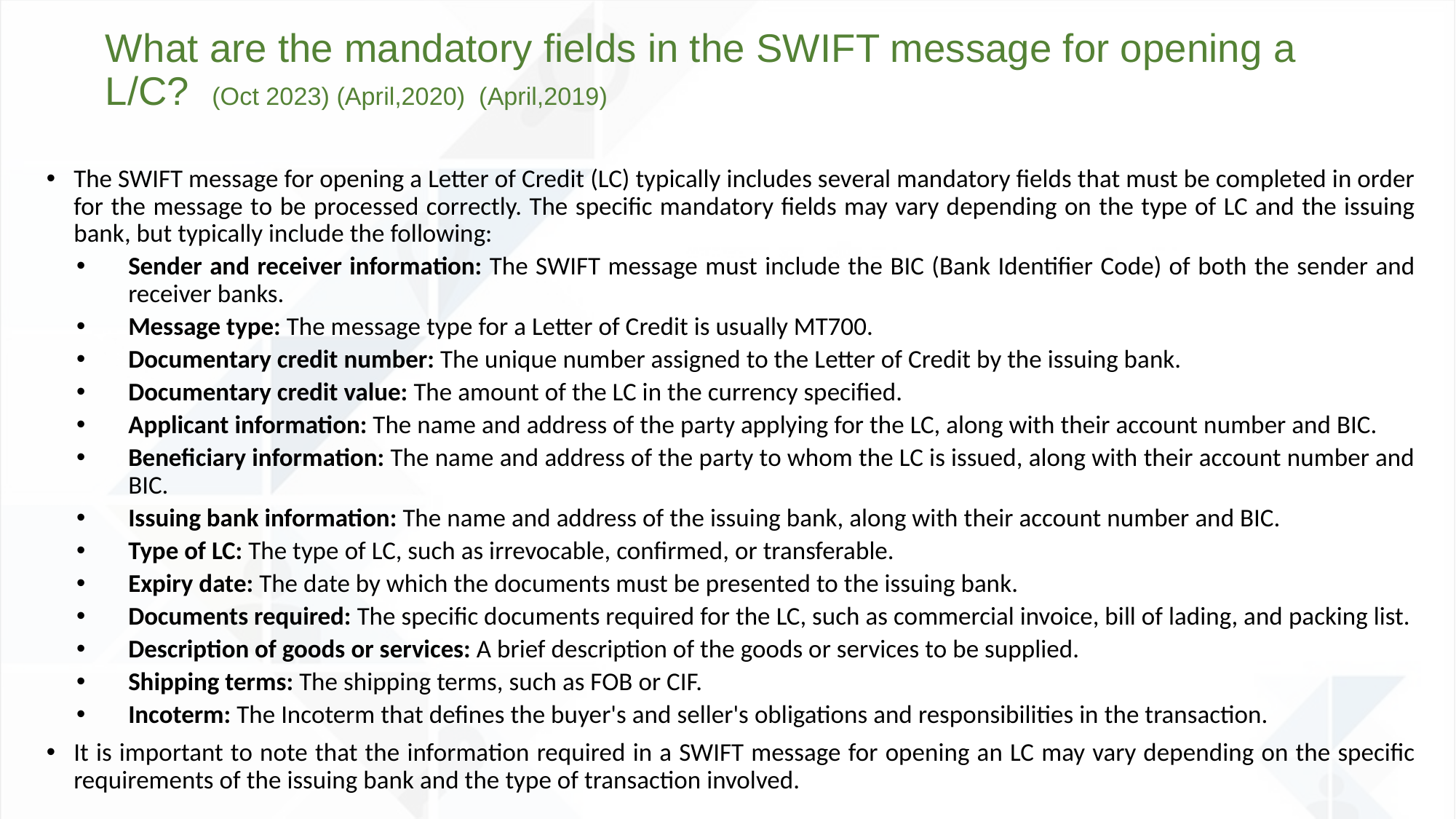

# What are the mandatory fields in the SWIFT message for opening a L/C?  (Oct 2023) (April,2020)  (April,2019)
The SWIFT message for opening a Letter of Credit (LC) typically includes several mandatory fields that must be completed in order for the message to be processed correctly. The specific mandatory fields may vary depending on the type of LC and the issuing bank, but typically include the following:
Sender and receiver information: The SWIFT message must include the BIC (Bank Identifier Code) of both the sender and receiver banks.
Message type: The message type for a Letter of Credit is usually MT700.
Documentary credit number: The unique number assigned to the Letter of Credit by the issuing bank.
Documentary credit value: The amount of the LC in the currency specified.
Applicant information: The name and address of the party applying for the LC, along with their account number and BIC.
Beneficiary information: The name and address of the party to whom the LC is issued, along with their account number and BIC.
Issuing bank information: The name and address of the issuing bank, along with their account number and BIC.
Type of LC: The type of LC, such as irrevocable, confirmed, or transferable.
Expiry date: The date by which the documents must be presented to the issuing bank.
Documents required: The specific documents required for the LC, such as commercial invoice, bill of lading, and packing list.
Description of goods or services: A brief description of the goods or services to be supplied.
Shipping terms: The shipping terms, such as FOB or CIF.
Incoterm: The Incoterm that defines the buyer's and seller's obligations and responsibilities in the transaction.
It is important to note that the information required in a SWIFT message for opening an LC may vary depending on the specific requirements of the issuing bank and the type of transaction involved.